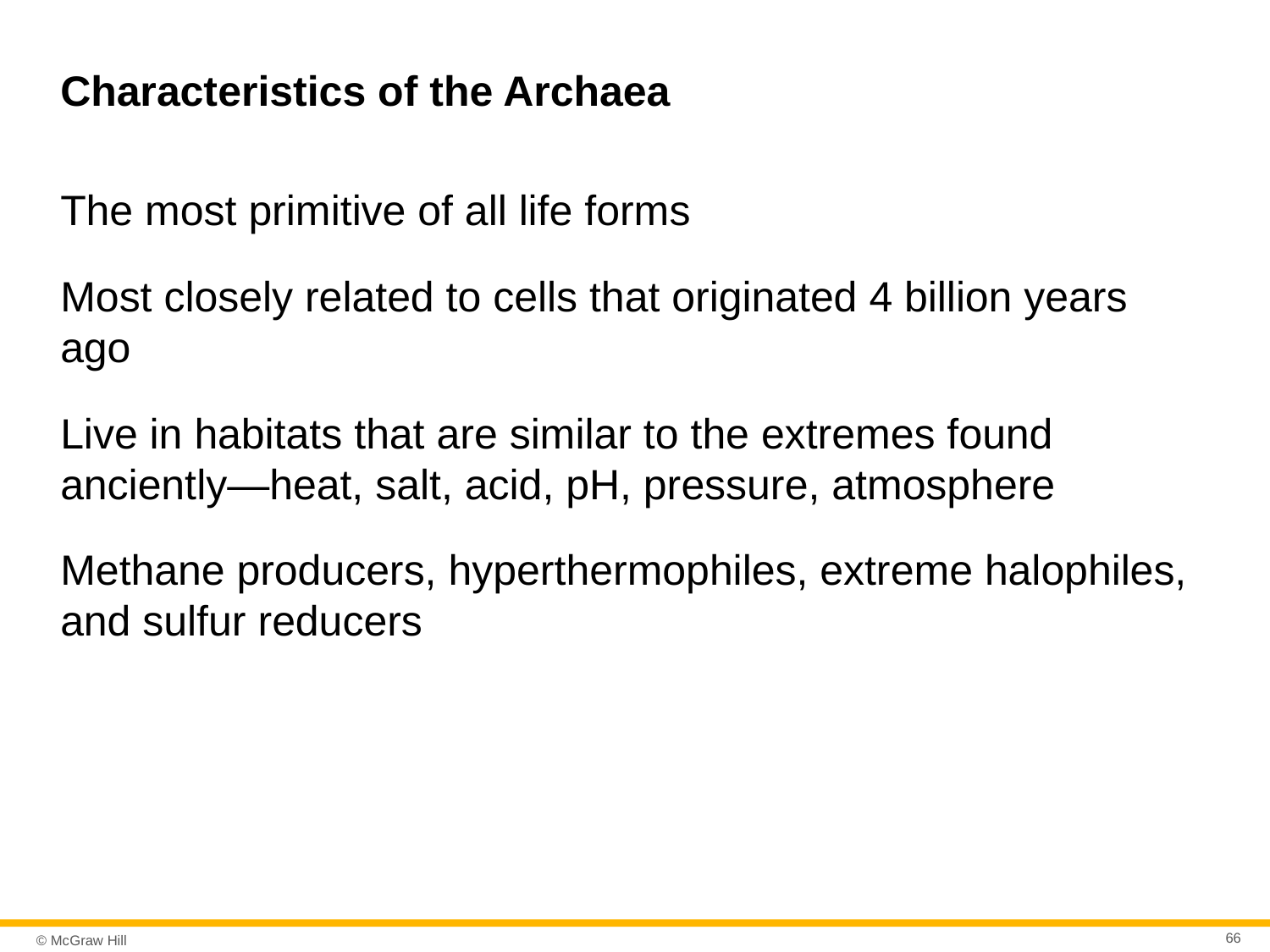

# Characteristics of the Archaea
The most primitive of all life forms
Most closely related to cells that originated 4 billion years ago
Live in habitats that are similar to the extremes found anciently—heat, salt, acid, pH, pressure, atmosphere
Methane producers, hyperthermophiles, extreme halophiles, and sulfur reducers